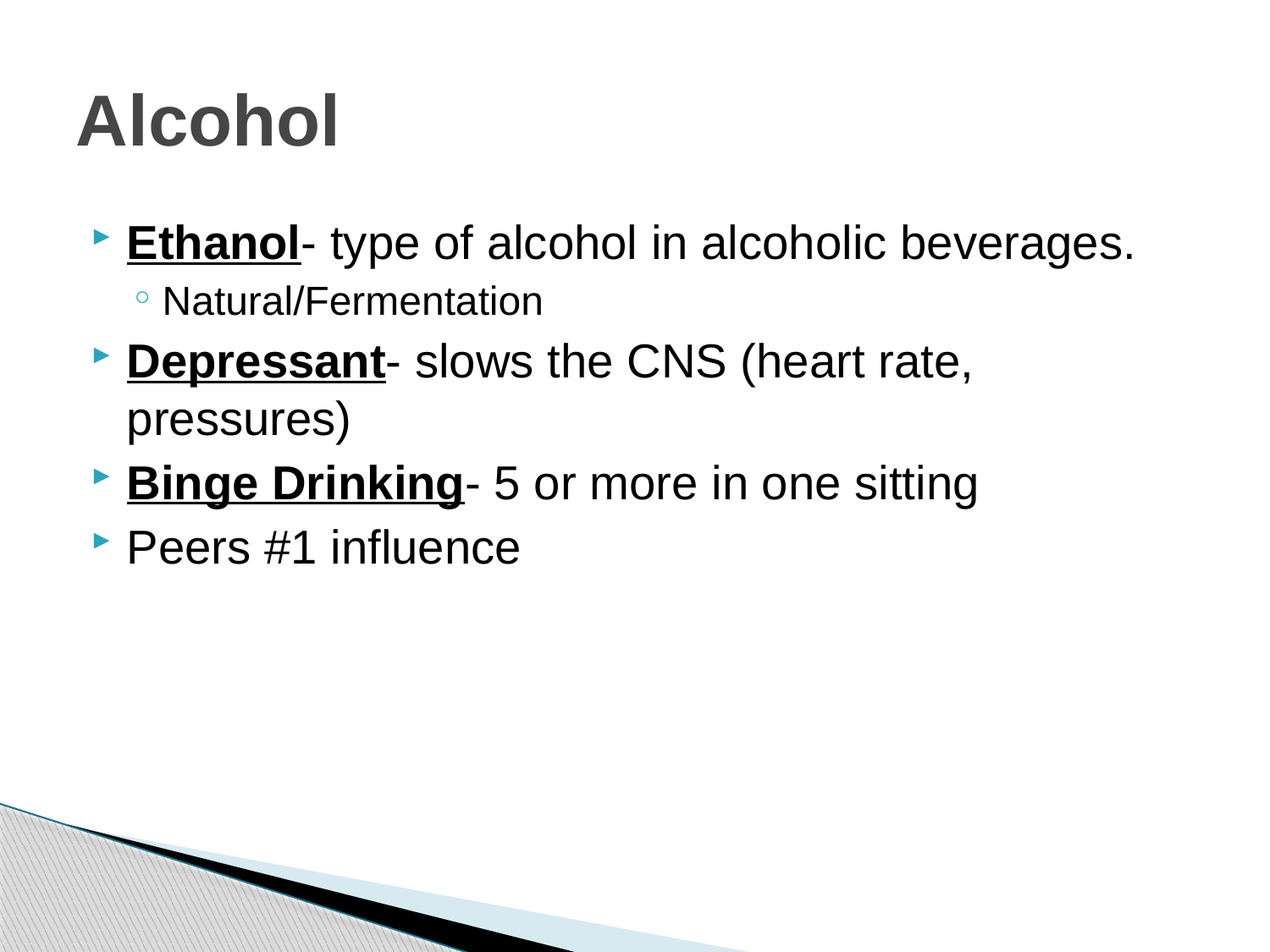

# Alcohol
Ethanol- type of alcohol in alcoholic beverages.
Natural/Fermentation
Depressant- slows the CNS (heart rate, pressures)
Binge Drinking- 5 or more in one sitting
Peers #1 influence